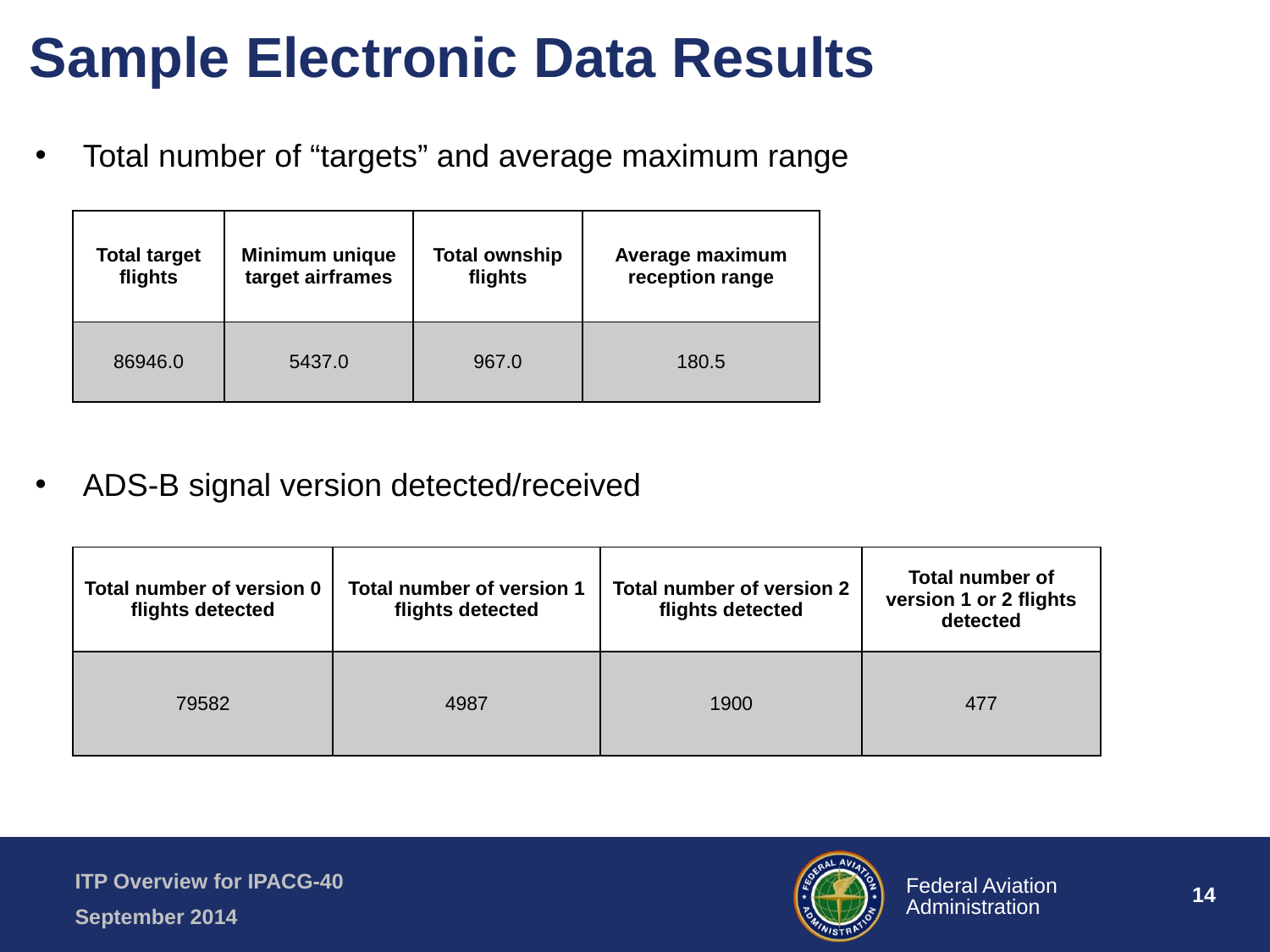

# Sample Electronic Data Results
Total number of “targets” and average maximum range
| Total target flights | Minimum unique target airframes | Total ownship flights | Average maximum reception range |
| --- | --- | --- | --- |
| 86946.0 | 5437.0 | 967.0 | 180.5 |
ADS-B signal version detected/received
| Total number of version 0 flights detected | Total number of version 1 flights detected | Total number of version 2 flights detected | Total number of version 1 or 2 flights detected |
| --- | --- | --- | --- |
| 79582 | 4987 | 1900 | 477 |